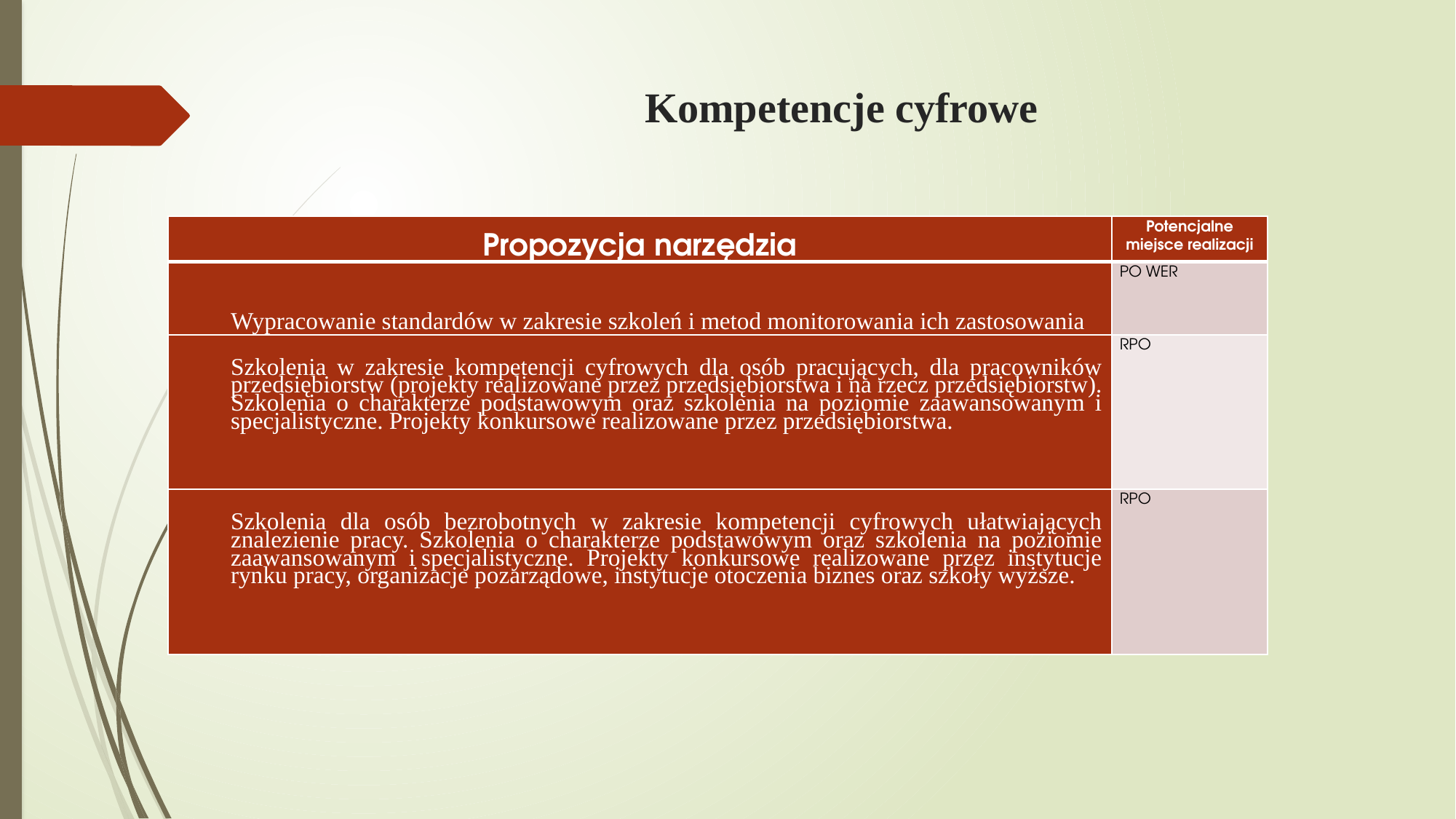

# Kompetencje cyfrowe
| Propozycja narzędzia | Potencjalne miejsce realizacji |
| --- | --- |
| Wypracowanie standardów w zakresie szkoleń i metod monitorowania ich zastosowania | PO WER |
| Szkolenia w zakresie kompetencji cyfrowych dla osób pracujących, dla pracowników przedsiębiorstw (projekty realizowane przez przedsiębiorstwa i na rzecz przedsiębiorstw). Szkolenia o charakterze podstawowym oraz szkolenia na poziomie zaawansowanym i specjalistyczne. Projekty konkursowe realizowane przez przedsiębiorstwa. | RPO |
| Szkolenia dla osób bezrobotnych w zakresie kompetencji cyfrowych ułatwiających znalezienie pracy. Szkolenia o charakterze podstawowym oraz szkolenia na poziomie zaawansowanym i specjalistyczne. Projekty konkursowe realizowane przez instytucje rynku pracy, organizacje pozarządowe, instytucje otoczenia biznes oraz szkoły wyższe. | RPO |